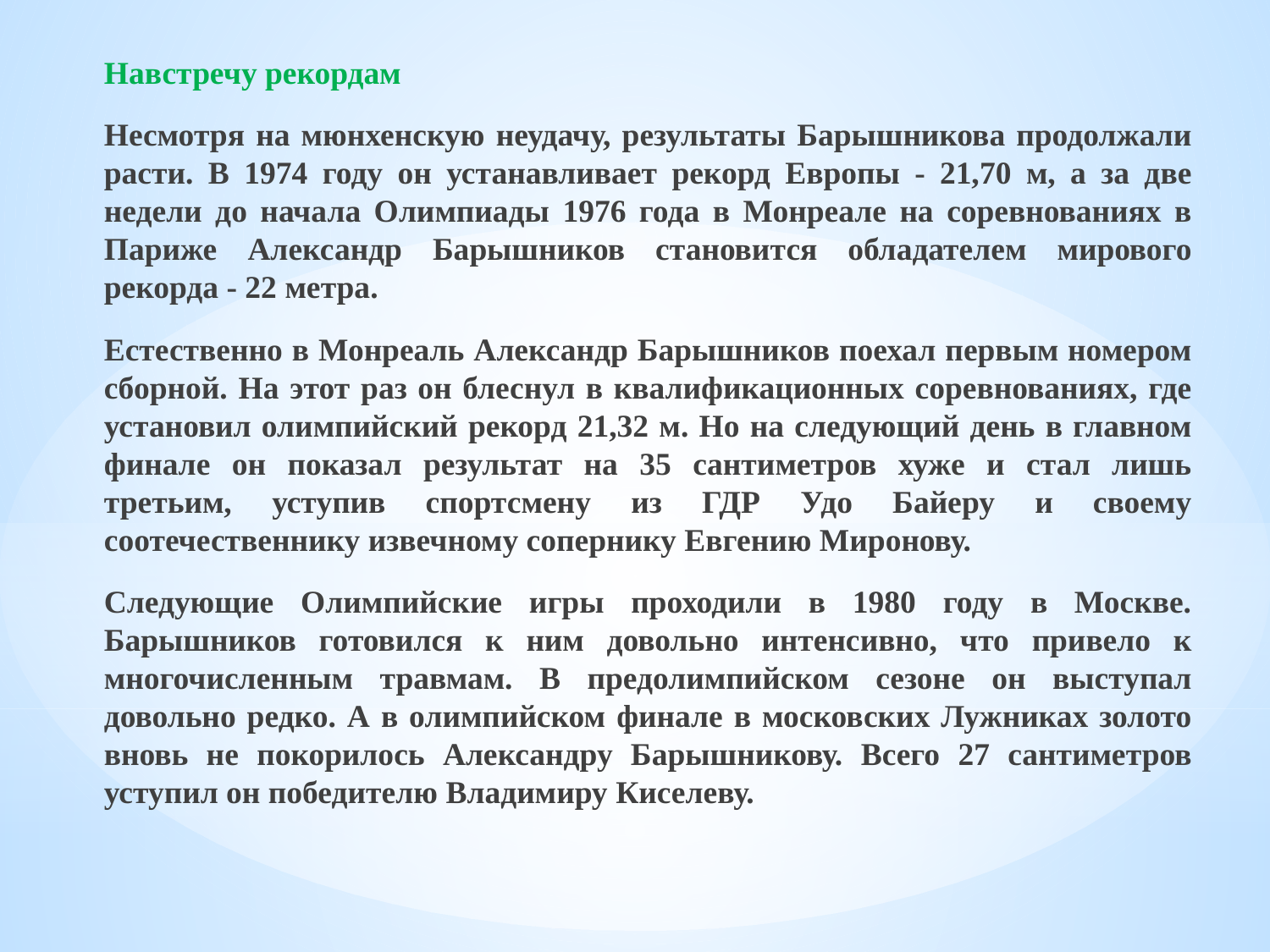

Навстречу рекордам
Несмотря на мюнхенскую неудачу, результаты Барышникова продолжали расти. В 1974 году он устанавливает рекорд Европы - 21,70 м, а за две недели до начала Олимпиады 1976 года в Монреале на соревнованиях в Париже Александр Барышников становится обладателем мирового рекорда - 22 метра.
Естественно в Монреаль Александр Барышников поехал первым номером сборной. На этот раз он блеснул в квалификационных соревнованиях, где установил олимпийский рекорд 21,32 м. Но на следующий день в главном финале он показал результат на 35 сантиметров хуже и стал лишь третьим, уступив спортсмену из ГДР Удо Байеру и своему соотечественнику извечному сопернику Евгению Миронову.
Следующие Олимпийские игры проходили в 1980 году в Москве. Барышников готовился к ним довольно интенсивно, что привело к многочисленным травмам. В предолимпийском сезоне он выступал довольно редко. А в олимпийском финале в московских Лужниках золото вновь не покорилось Александру Барышникову. Всего 27 сантиметров уступил он победителю Владимиру Киселеву.